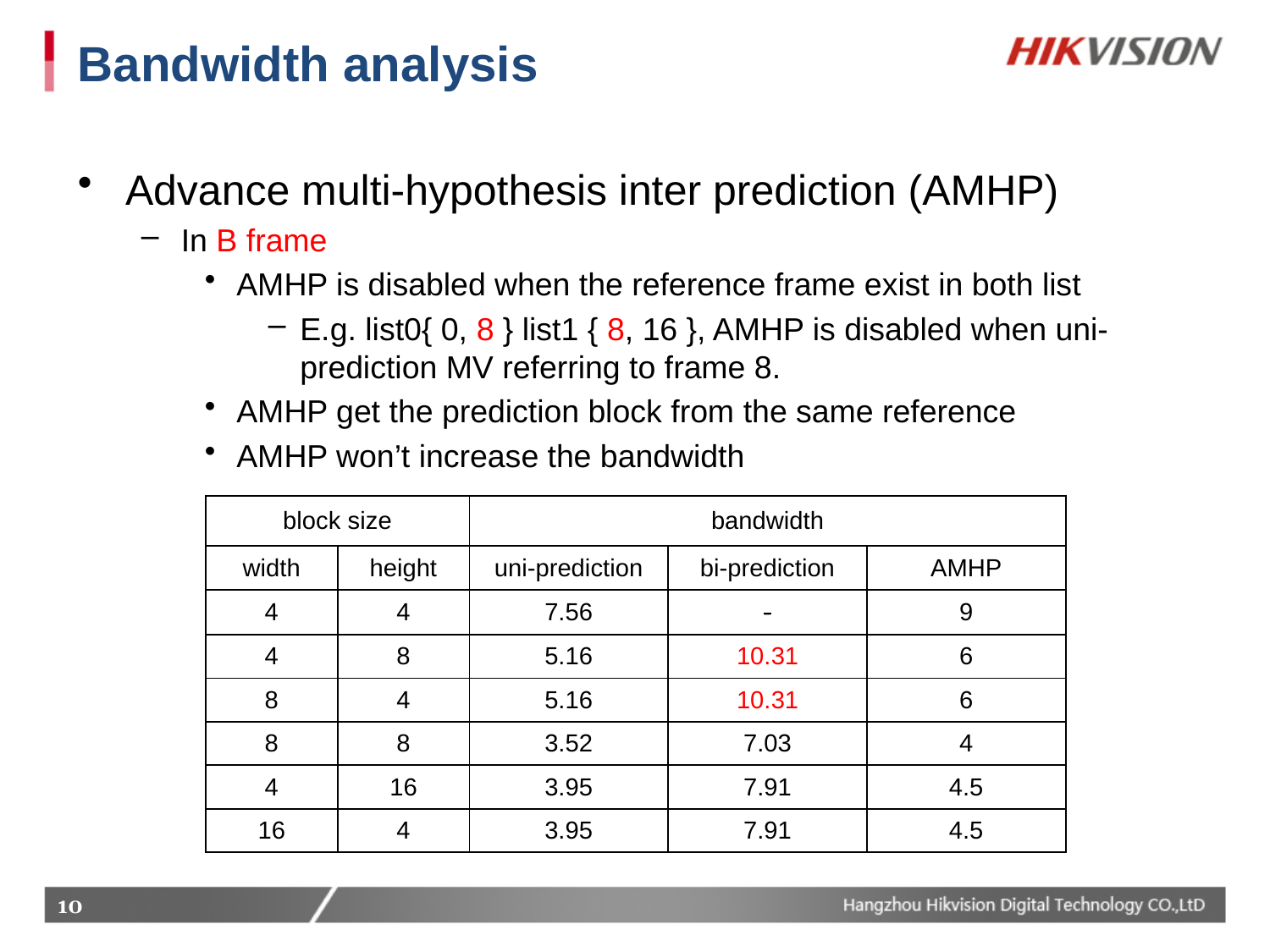

# Bandwidth analysis
Advance multi-hypothesis inter prediction (AMHP)
In B frame
AMHP is disabled when the reference frame exist in both list
E.g. list0{ 0, 8 } list1 { 8, 16 }, AMHP is disabled when uni-prediction MV referring to frame 8.
AMHP get the prediction block from the same reference
AMHP won’t increase the bandwidth
| block size |  | bandwidth |  |  |
| --- | --- | --- | --- | --- |
| width | height | uni-prediction | bi-prediction | AMHP |
| 4 | 4 | 7.56 | - | 9 |
| 4 | 8 | 5.16 | 10.31 | 6 |
| 8 | 4 | 5.16 | 10.31 | 6 |
| 8 | 8 | 3.52 | 7.03 | 4 |
| 4 | 16 | 3.95 | 7.91 | 4.5 |
| 16 | 4 | 3.95 | 7.91 | 4.5 |
10